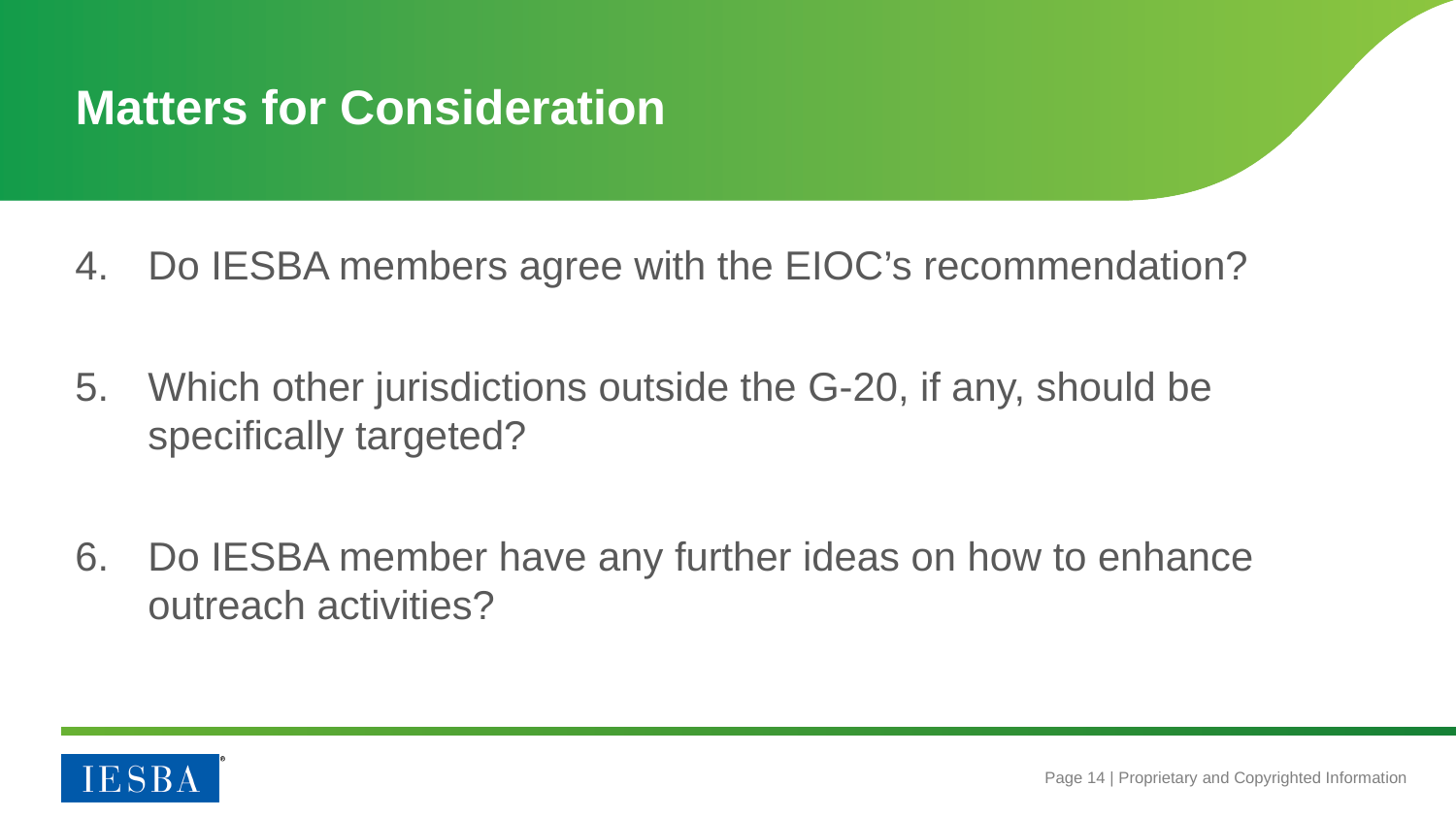

# Matters for Consideration
Do IESBA members agree with the EIOC’s recommendation?

Which other jurisdictions outside the G-20, if any, should be specifically targeted?

Do IESBA member have any further ideas on how to enhance outreach activities?